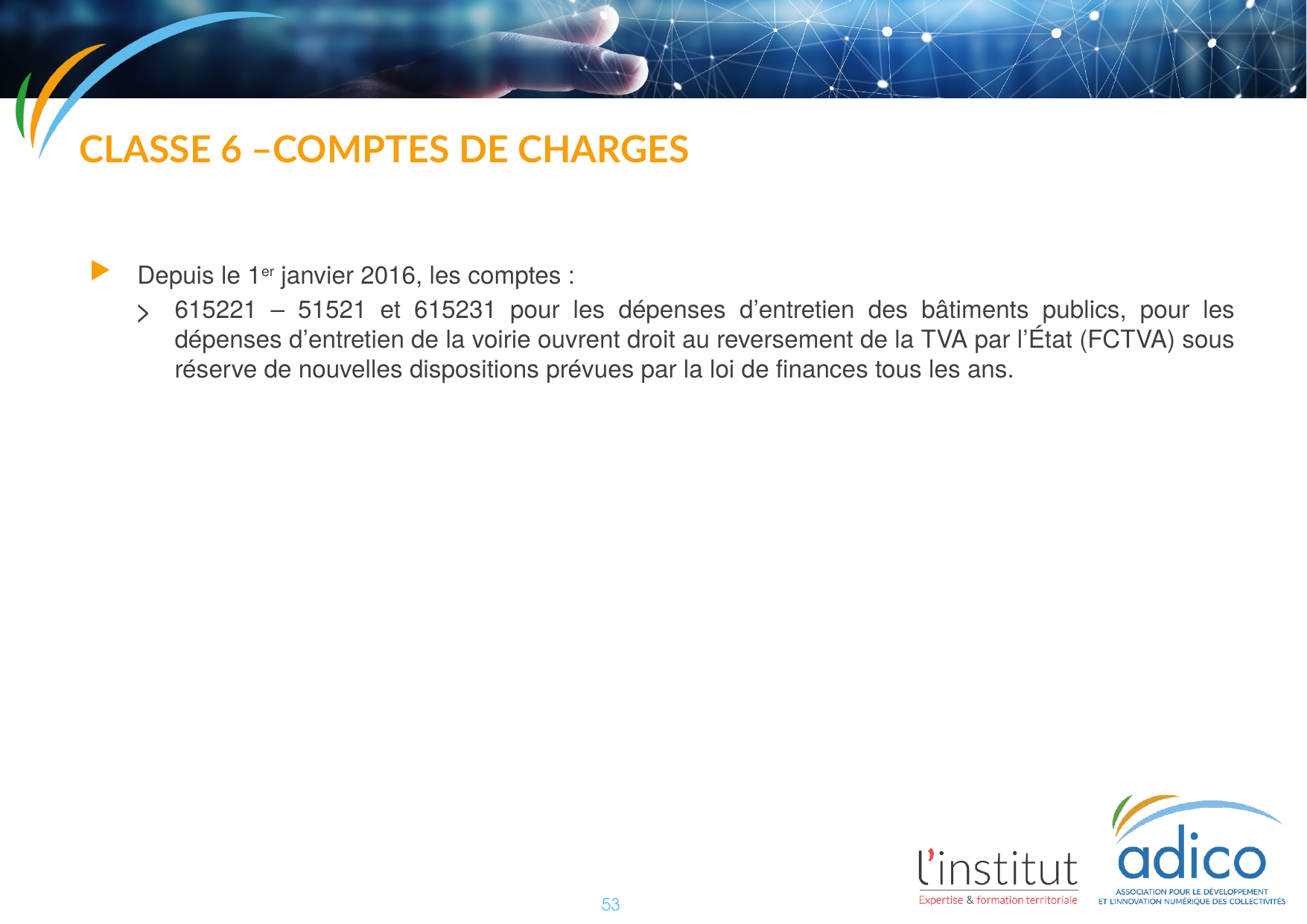

# Classe 6 –comptes de charges
Depuis le 1er janvier 2016, les comptes :
615221 – 51521 et 615231 pour les dépenses d’entretien des bâtiments publics, pour les dépenses d’entretien de la voirie ouvrent droit au reversement de la TVA par l’État (FCTVA) sous réserve de nouvelles dispositions prévues par la loi de finances tous les ans.